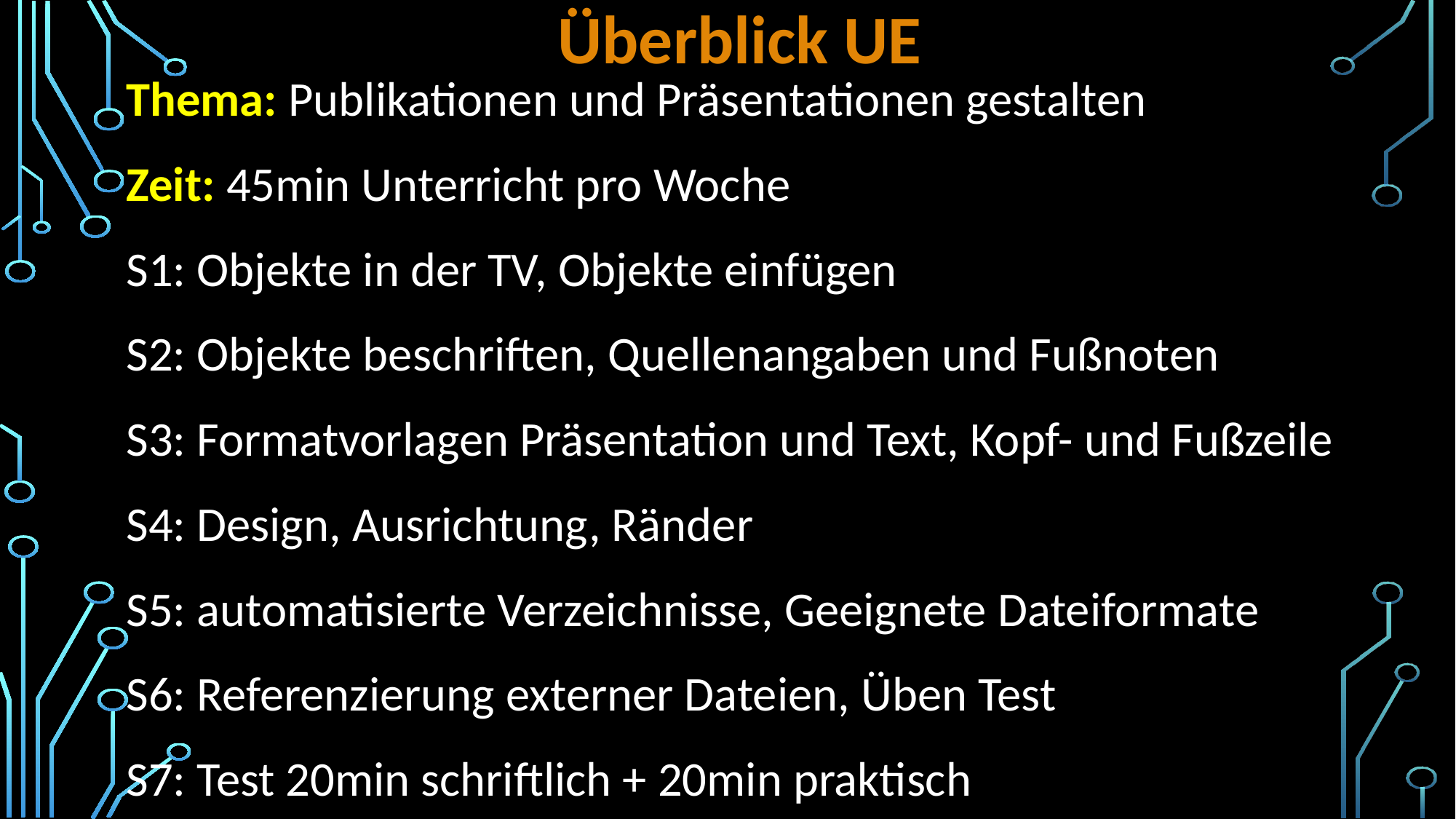

# Überblick UE
Thema: Publikationen und Präsentationen gestalten
Zeit: 45min Unterricht pro Woche
S1: Objekte in der TV, Objekte einfügen
S2: Objekte beschriften, Quellenangaben und Fußnoten
S3: Formatvorlagen Präsentation und Text, Kopf- und Fußzeile
S4: Design, Ausrichtung, Ränder
S5: automatisierte Verzeichnisse, Geeignete Dateiformate
S6: Referenzierung externer Dateien, Üben Test
S7: Test 20min schriftlich + 20min praktisch